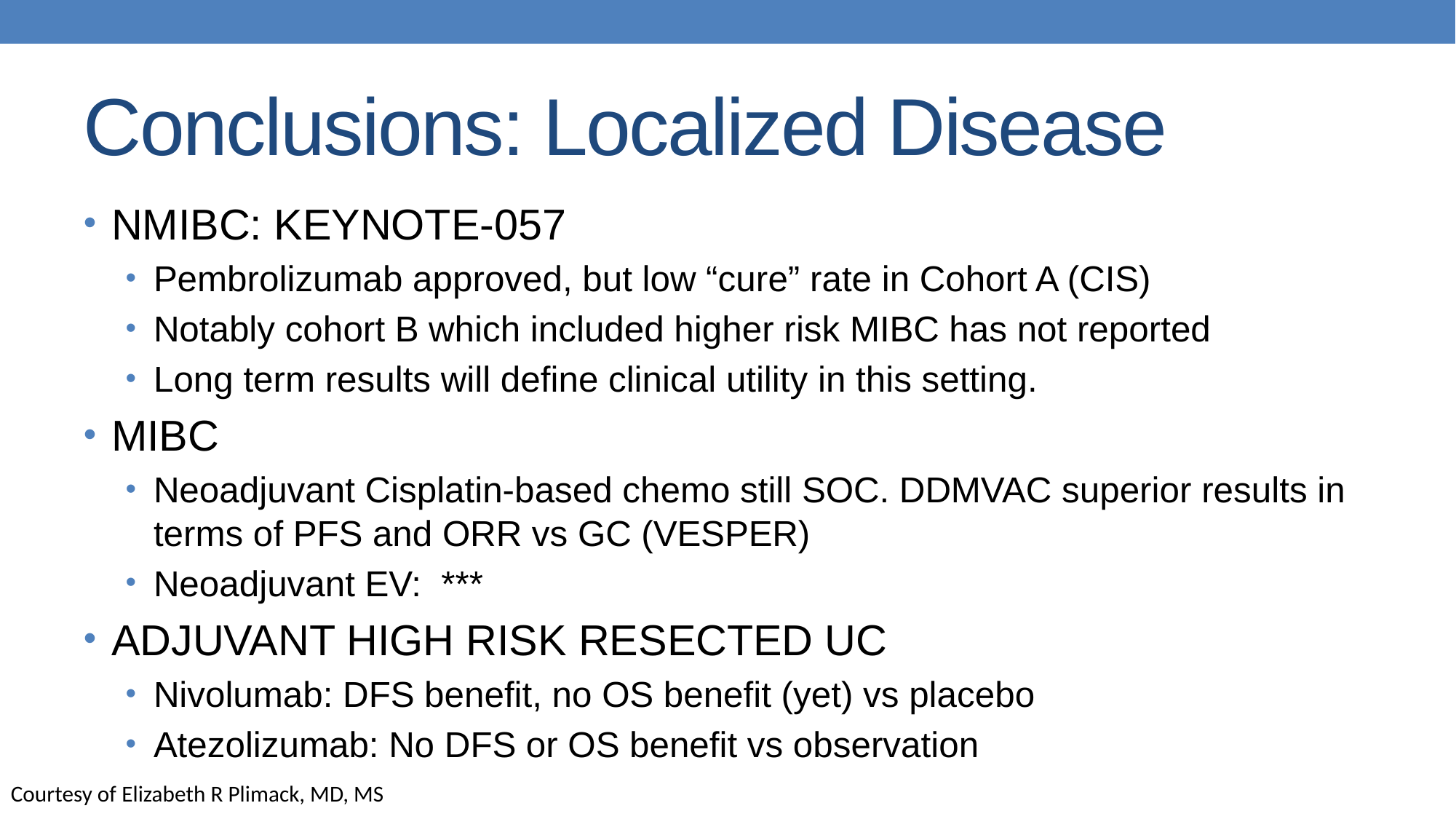

# Conclusions: Localized Disease
NMIBC: KEYNOTE-057
Pembrolizumab approved, but low “cure” rate in Cohort A (CIS)
Notably cohort B which included higher risk MIBC has not reported
Long term results will define clinical utility in this setting.
MIBC
Neoadjuvant Cisplatin-based chemo still SOC. DDMVAC superior results in terms of PFS and ORR vs GC (VESPER)
Neoadjuvant EV:  ***
ADJUVANT HIGH RISK RESECTED UC
Nivolumab: DFS benefit, no OS benefit (yet) vs placebo
Atezolizumab: No DFS or OS benefit vs observation

Courtesy of Elizabeth R Plimack, MD, MS